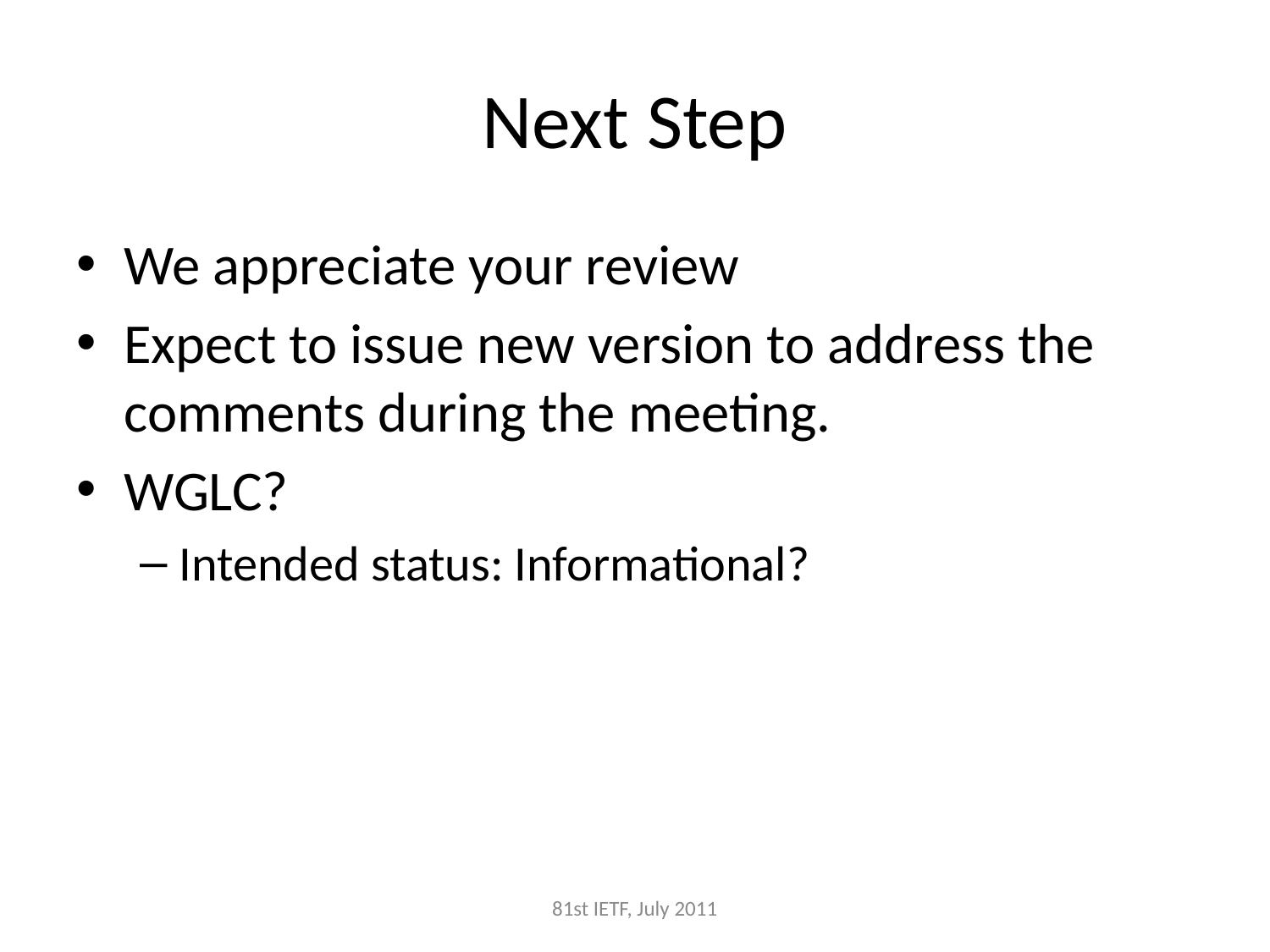

# Next Step
We appreciate your review
Expect to issue new version to address the comments during the meeting.
WGLC?
Intended status: Informational?
81st IETF, July 2011